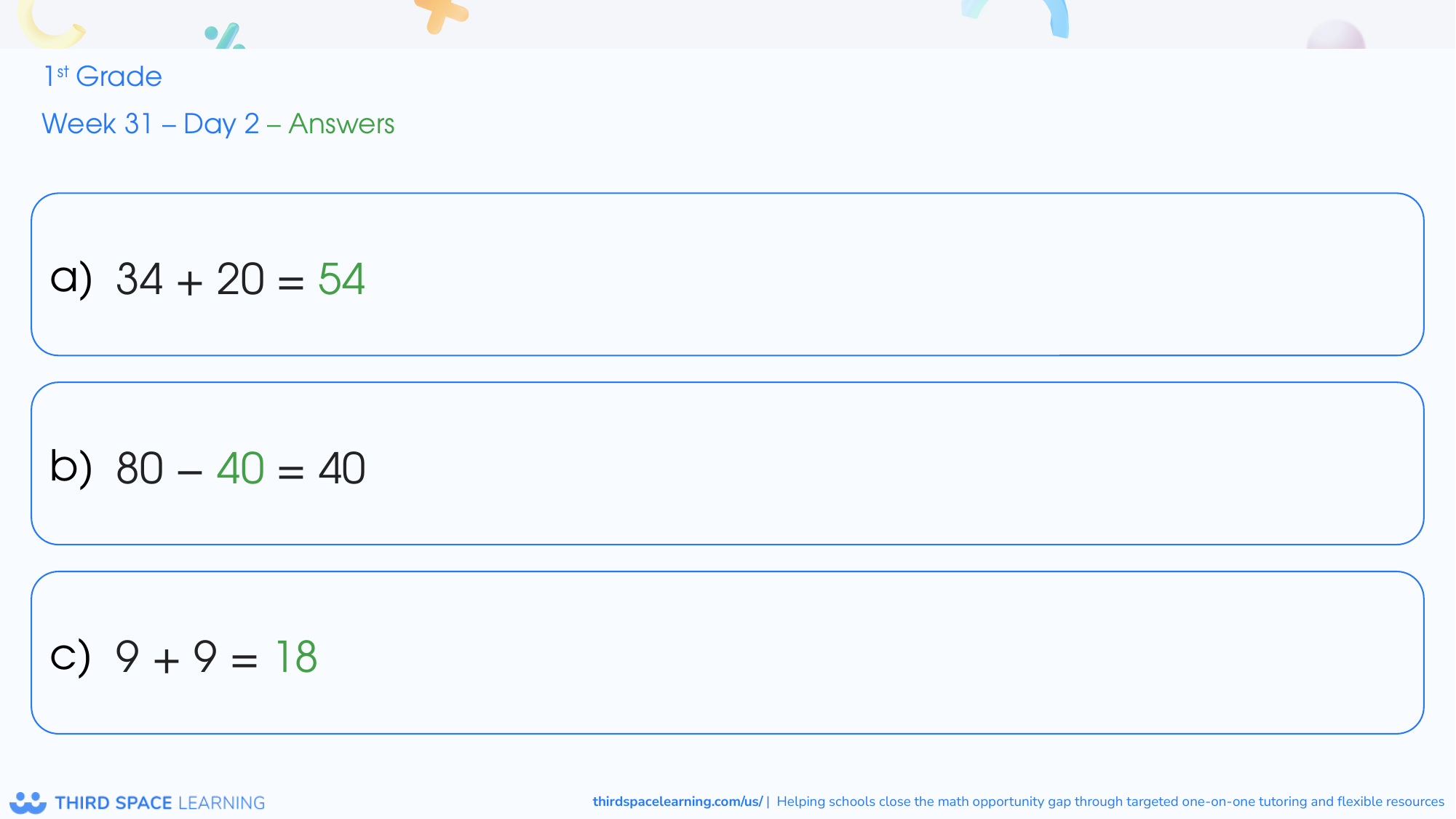

1st Grade
Week 31 – Day 2 – Answers
34 + 20 = 54
80 − 40 = 40
9 + 9 = 18